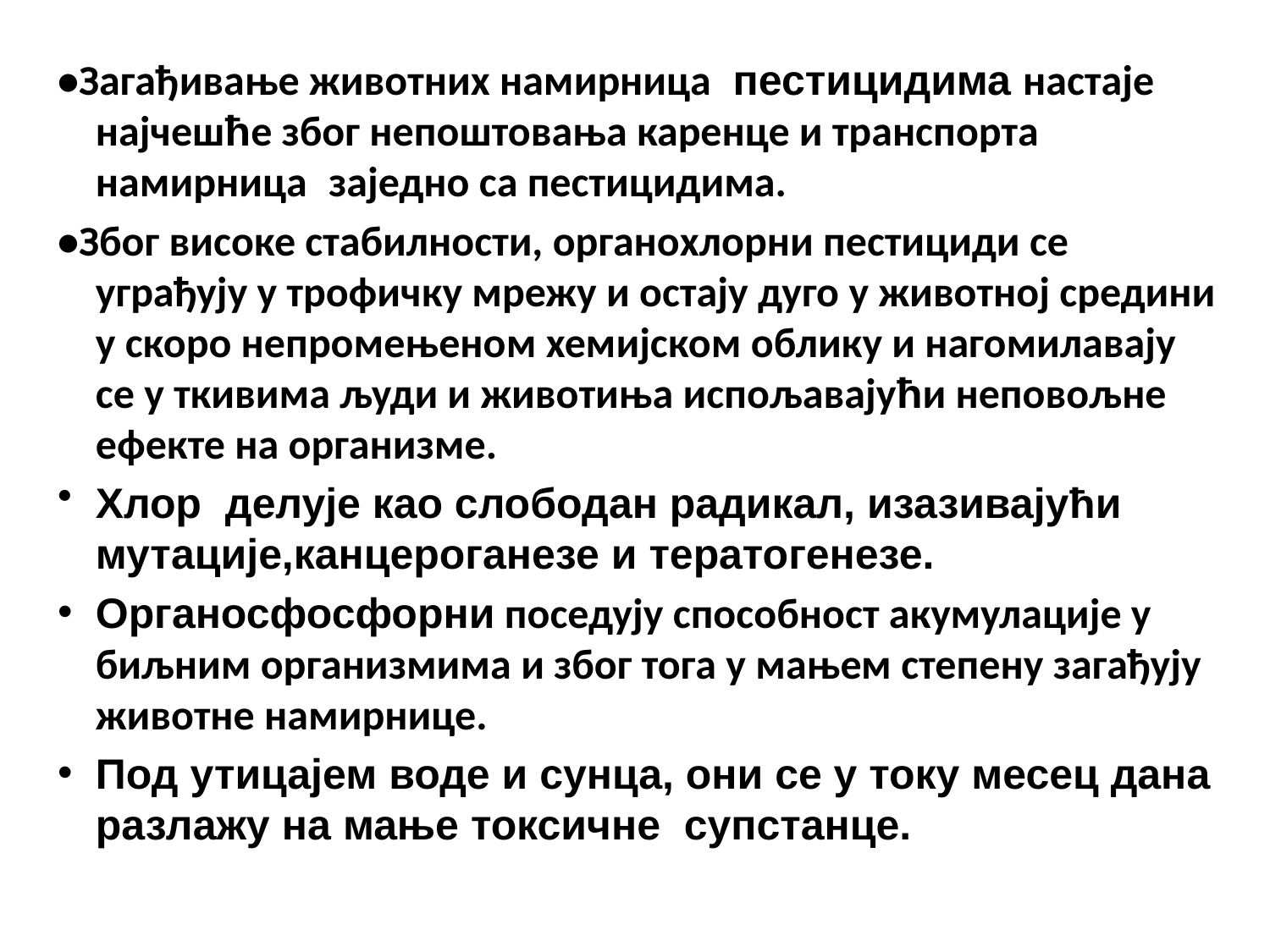

•Загађивање животних намирница  пестицидима настаје најчешће због непоштовања каренце и транспорта намирница  заједно са пестицидима.
•Због високе стабилности, органохлорни пестициди се уграђују у трофичку мрежу и остају дуго у животној средини у скоро непромењеном хемијском облику и нагомилавају се у ткивима људи и животиња испољавајући неповољне ефекте на организме.
Хлор  делује као слободан радикал, изазивајући мутације,канцероганезе и тератогенезе.
Органосфосфорни поседују способност акумулације у биљним организмима и због тога у мањем степену загађују животне намирнице.
Под утицајем воде и сунца, они се у току месец дана разлажу на мање токсичне  супстанце.